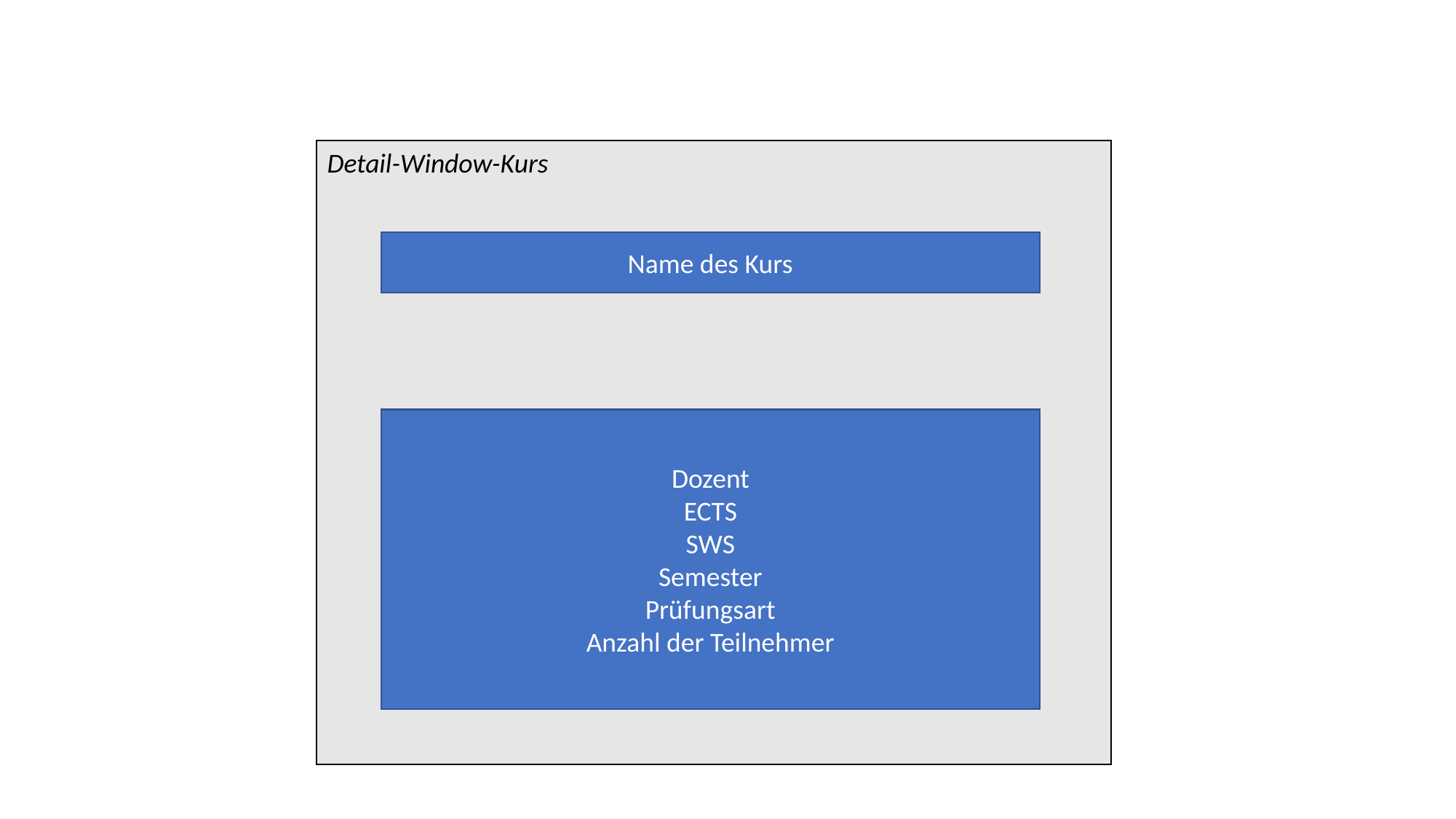

Detail-Window-Kurs
Name des Kurs
Dozent
ECTS
SWS
Semester
Prüfungsart
Anzahl der Teilnehmer